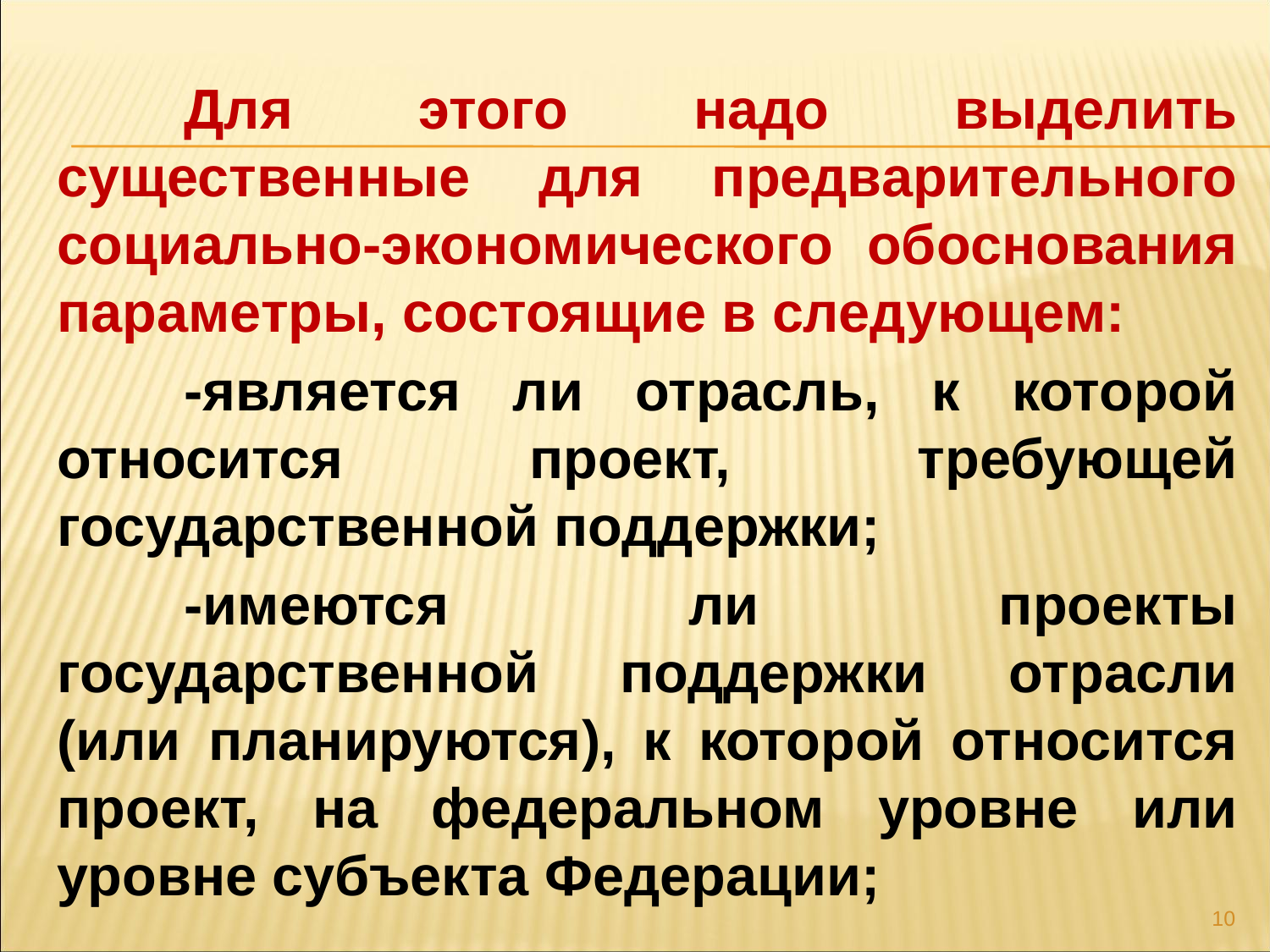

Для этого надо выделить существенные для предварительного социально-экономического обоснования параметры, состоящие в следующем:
	-является ли отрасль, к которой относится проект, требующей государственной поддержки;
	-имеются ли проекты государственной поддержки отрасли (или планируются), к которой относится проект, на федеральном уровне или уровне субъекта Федерации;
10